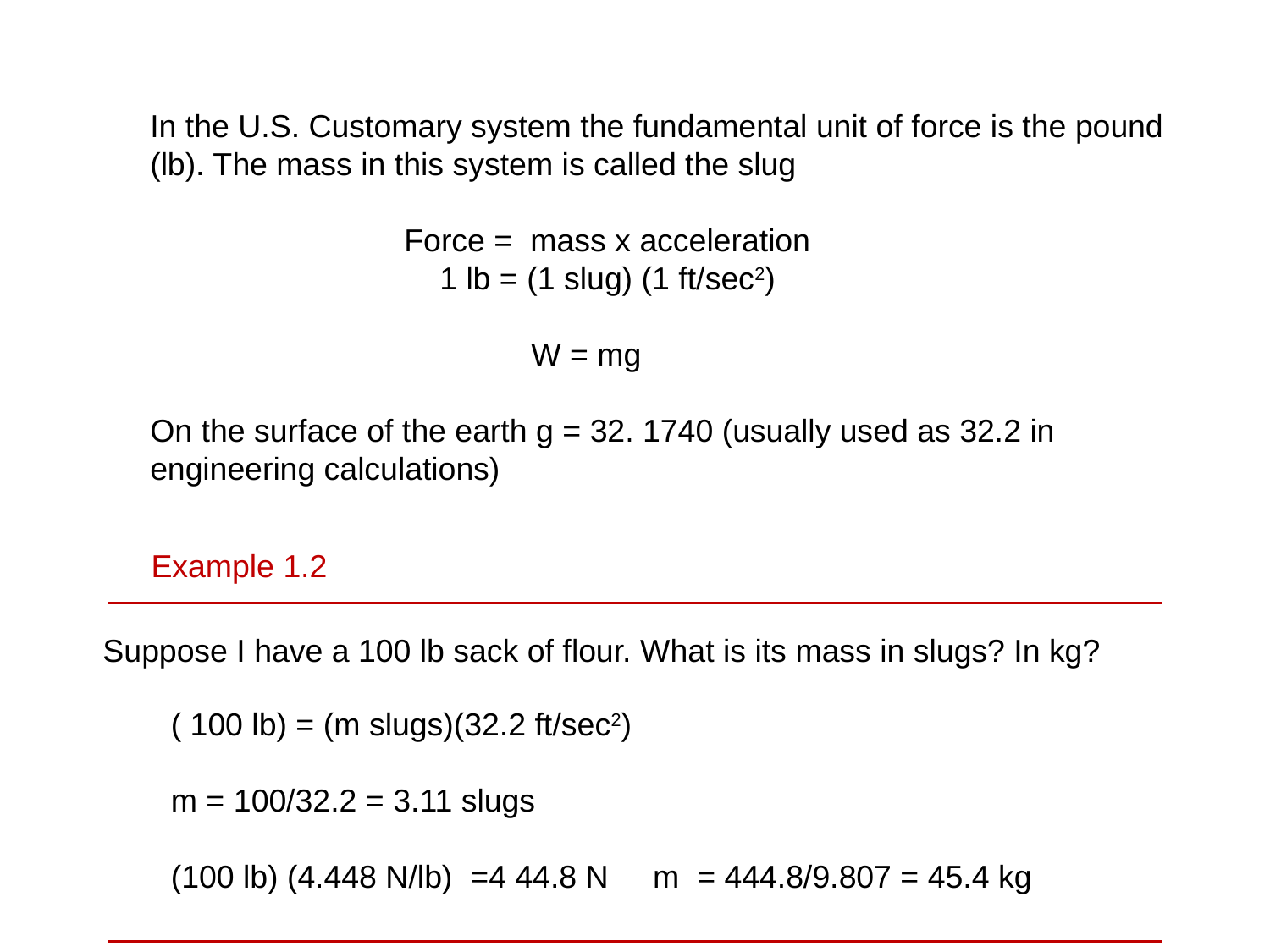

In the U.S. Customary system the fundamental unit of force is the pound (lb). The mass in this system is called the slug

		Force =  mass x acceleration
		    1 lb = (1 slug) (1 ft/sec2)

			W = mg

On the surface of the earth g = 32. 1740 (usually used as 32.2 in engineering calculations)
Example 1.2
Suppose I have a 100 lb sack of flour. What is its mass in slugs? In kg?
( 100 lb) = (m slugs)(32.2 ft/sec2)

m = 100/32.2 = 3.11 slugs

(100 lb) (4.448 N/lb)  =4 44.8 N     m  = 444.8/9.807 = 45.4 kg